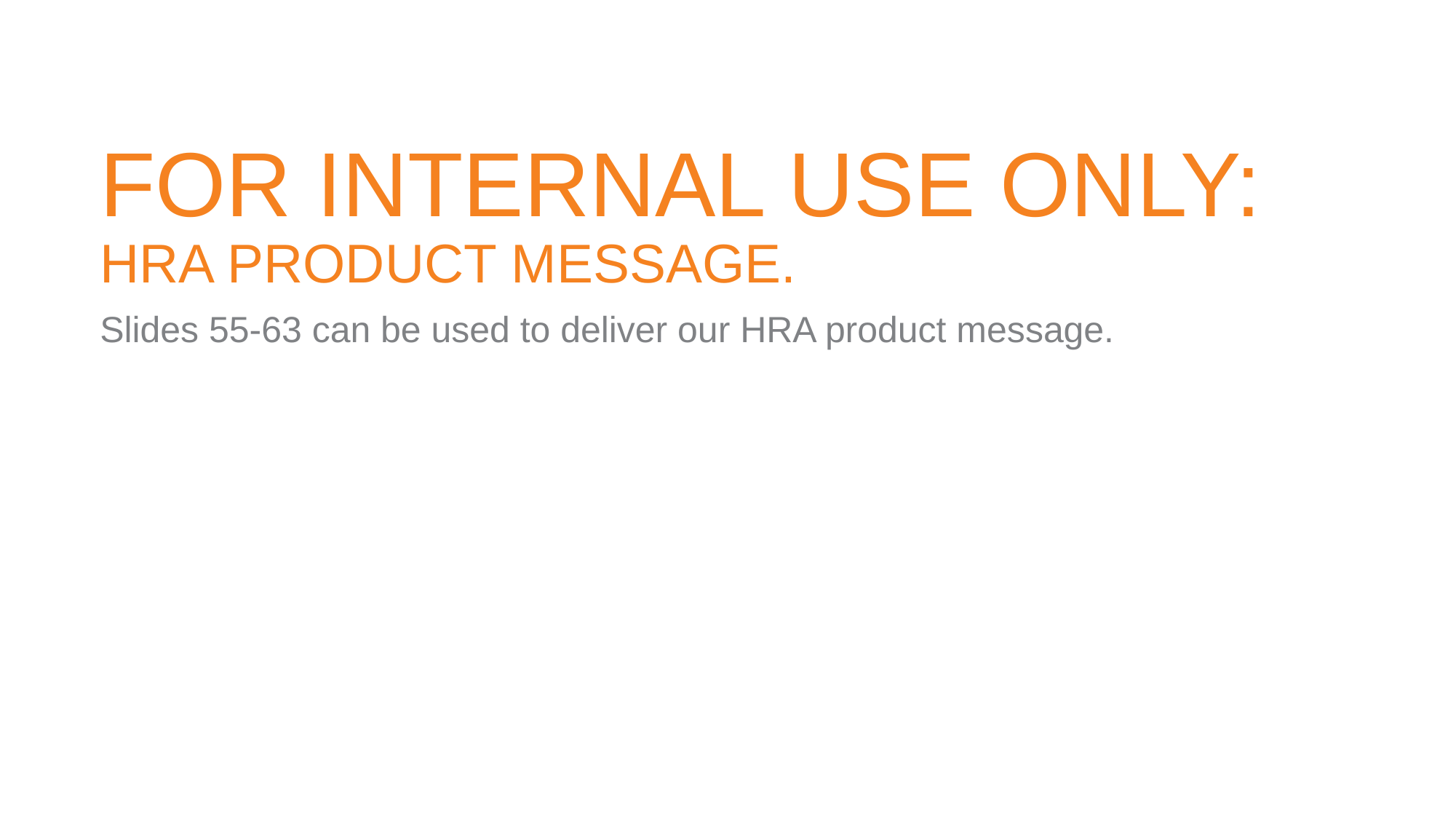

# FOR INTERNAL USE ONLY: HRA PRODUCT MESSAGE.
Slides 55-63 can be used to deliver our HRA product message.